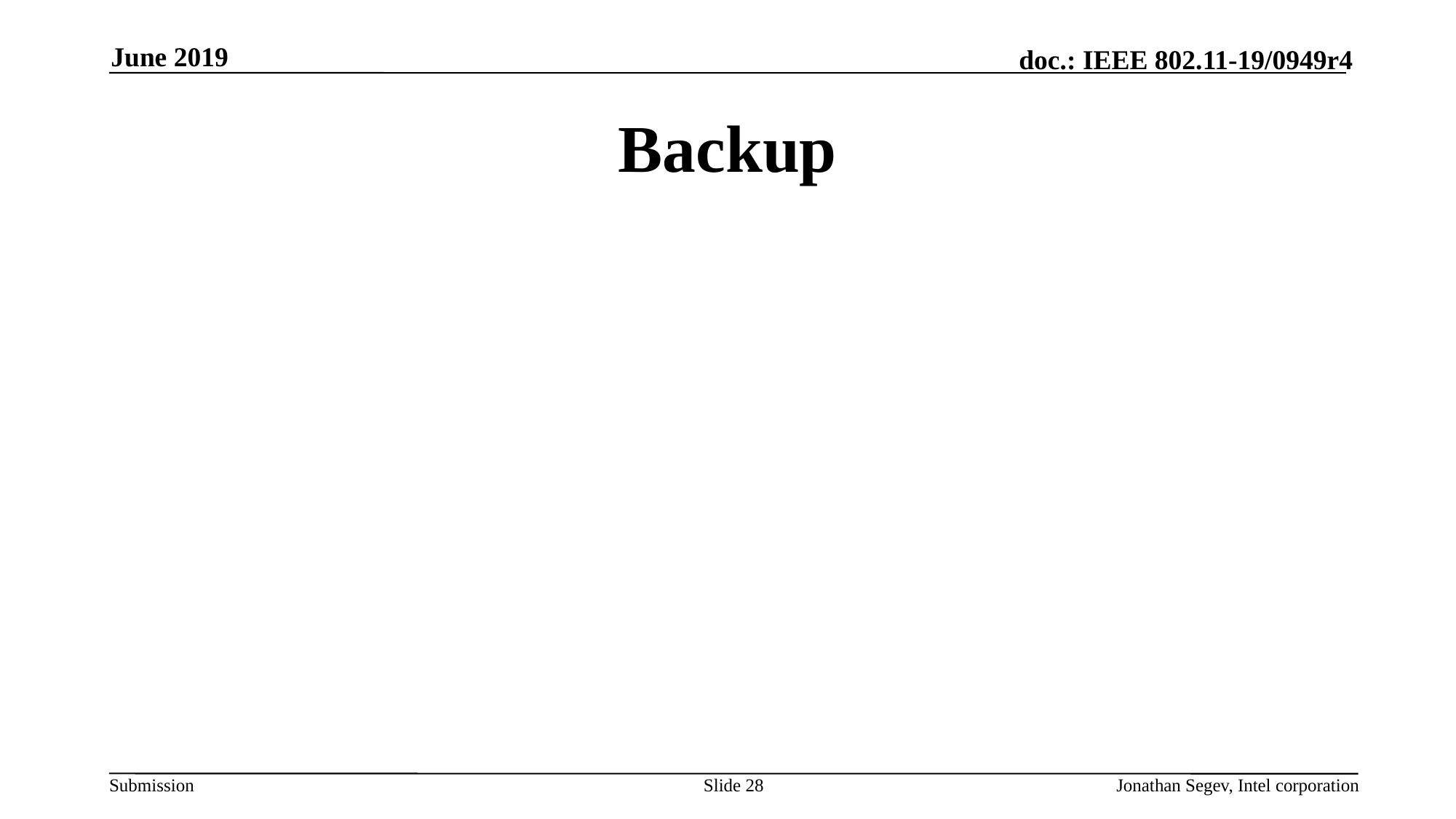

June 2019
# Backup

Slide 28
Jonathan Segev, Intel corporation